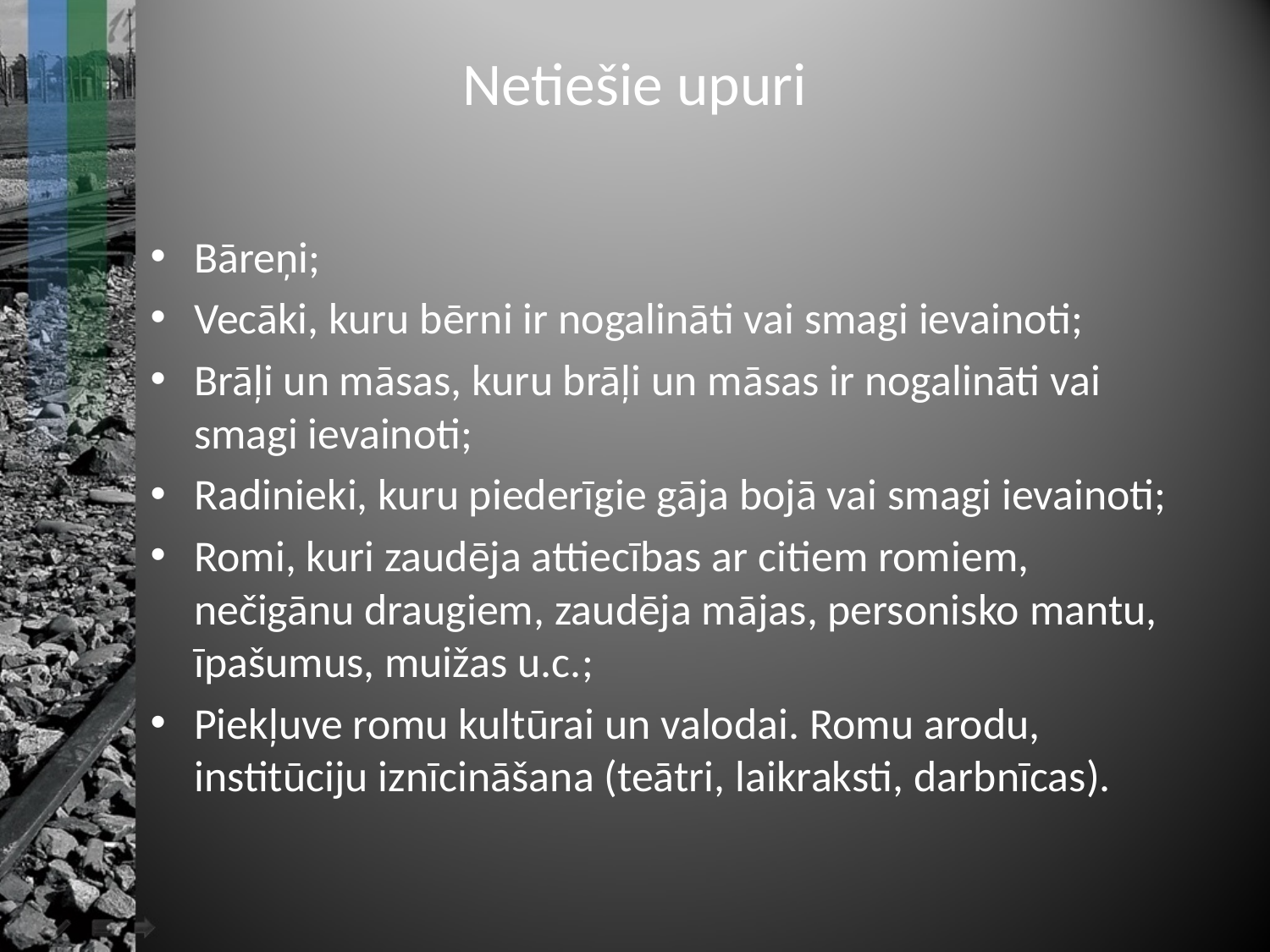

# Netiešie upuri
Bāreņi;
Vecāki, kuru bērni ir nogalināti vai smagi ievainoti;
Brāļi un māsas, kuru brāļi un māsas ir nogalināti vai smagi ievainoti;
Radinieki, kuru piederīgie gāja bojā vai smagi ievainoti;
Romi, kuri zaudēja attiecības ar citiem romiem, nečigānu draugiem, zaudēja mājas, personisko mantu, īpašumus, muižas u.c.;
Piekļuve romu kultūrai un valodai. Romu arodu, institūciju iznīcināšana (teātri, laikraksti, darbnīcas).